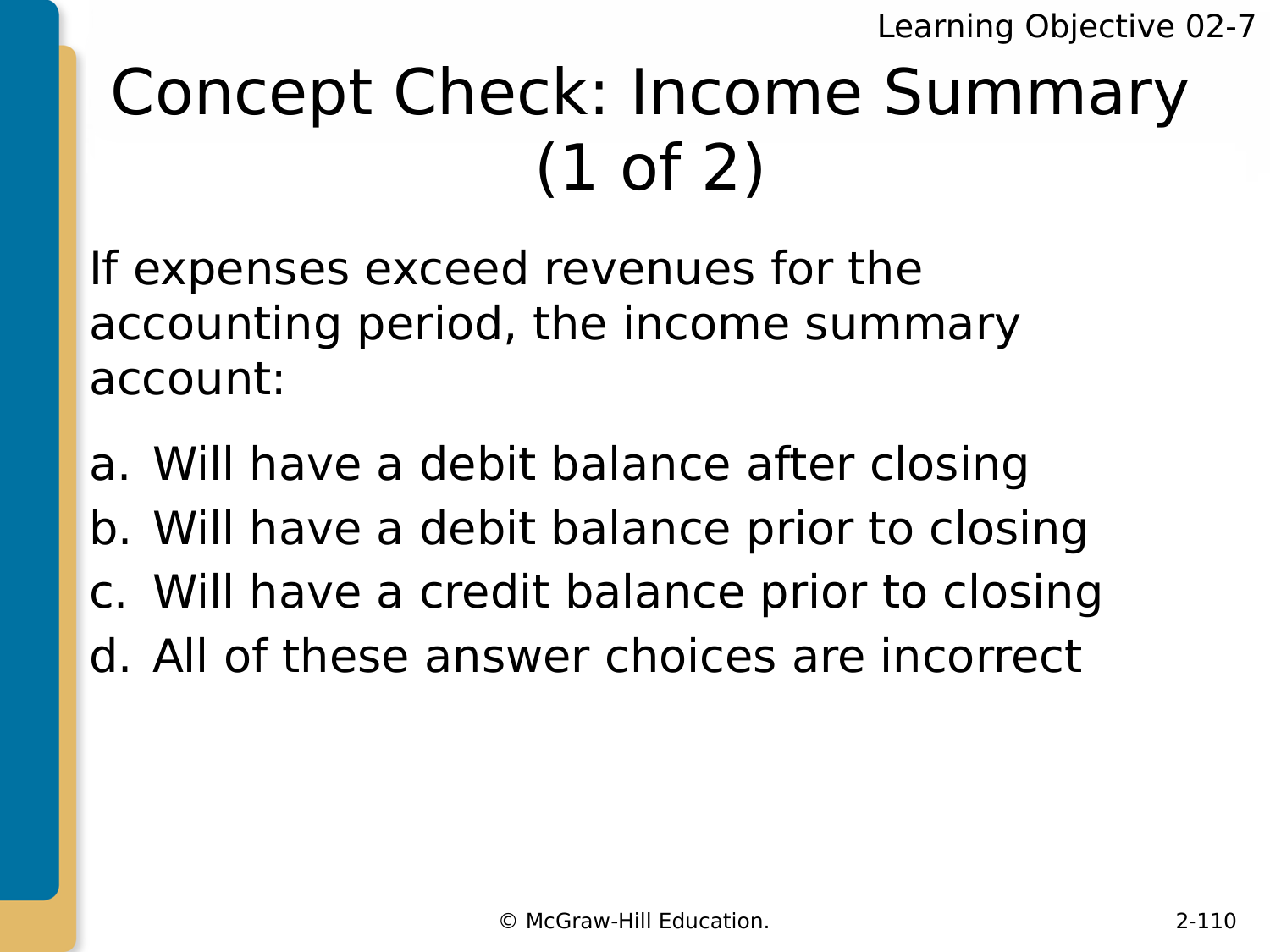

Learning Objective 02-7
# Concept Check: Income Summary (1 of 2)
If expenses exceed revenues for the accounting period, the income summary account:
Will have a debit balance after closing
Will have a debit balance prior to closing
Will have a credit balance prior to closing
All of these answer choices are incorrect